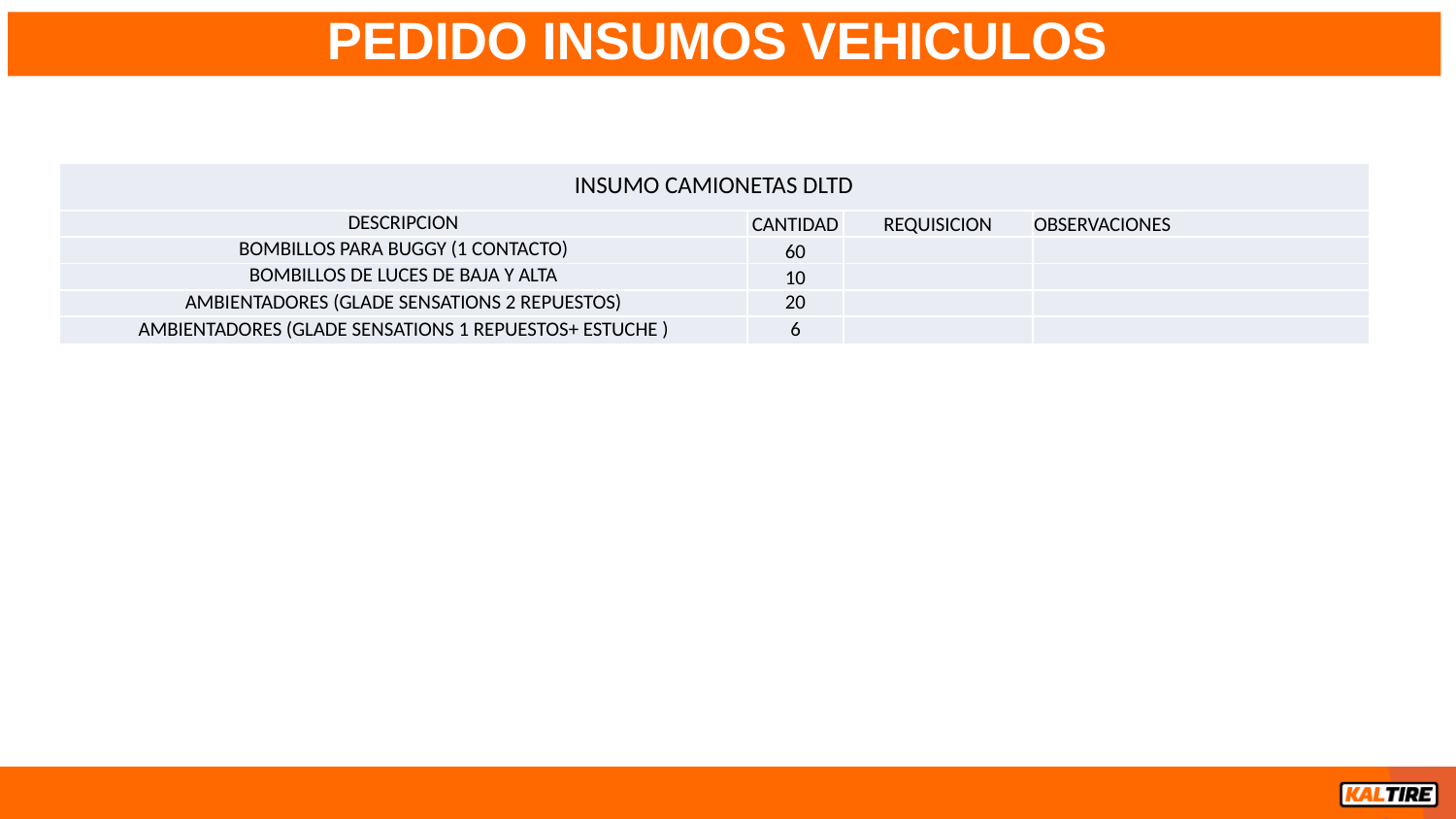

PEDIDO INSUMOS VEHICULOS
| INSUMO CAMIONETAS DLTD |  |  |  |
| --- | --- | --- | --- |
| DESCRIPCION | CANTIDAD | REQUISICION | OBSERVACIONES |
| BOMBILLOS PARA BUGGY (1 CONTACTO) | 60 |  |  |
| BOMBILLOS DE LUCES DE BAJA Y ALTA | 10 |  |  |
| AMBIENTADORES (GLADE SENSATIONS 2 REPUESTOS) | 20 |  |  |
| AMBIENTADORES (GLADE SENSATIONS 1 REPUESTOS+ ESTUCHE ) | 6 |  |  |